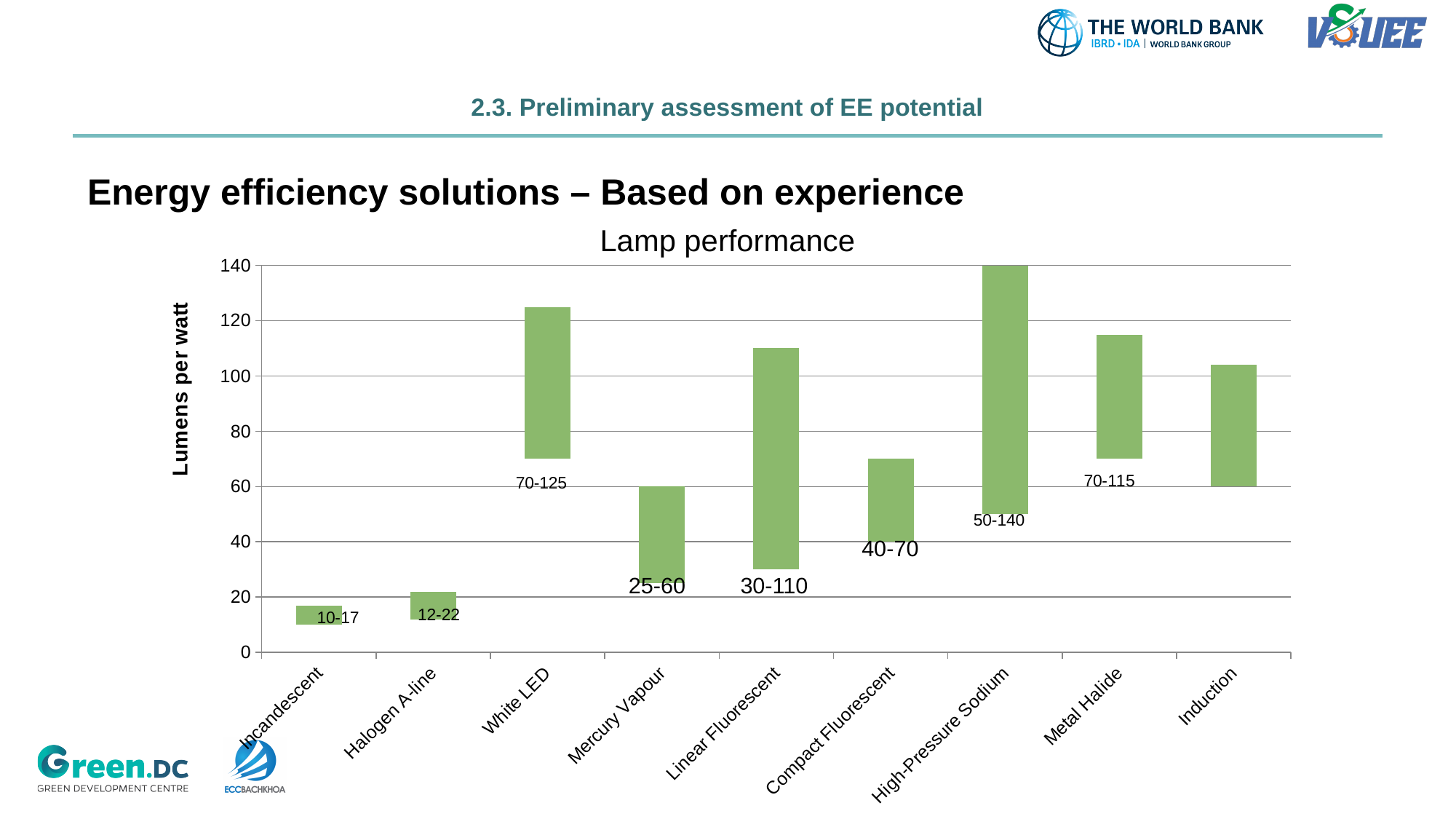

# 2.3. Preliminary assessment of EE potential
Energy efficiency solutions – Based on experience
Lamp performance

### Chart

| Category |  |  |
|---|---|---|
| Incandescent | 10.0 | 7.0 |
| Halogen A-line | 12.0 | 10.0 |
| White LED | 70.0 | 55.0 |
| Mercury Vapour | 25.0 | 35.0 |
| Linear Fluorescent | 30.0 | 80.0 |
| Compact Fluorescent | 40.0 | 30.0 |
| High-Pressure Sodium | 50.0 | 90.0 |
| Metal Halide | 70.0 | 45.0 |
| Induction | 60.0 | 44.0 |
40-70
30-110
25-60